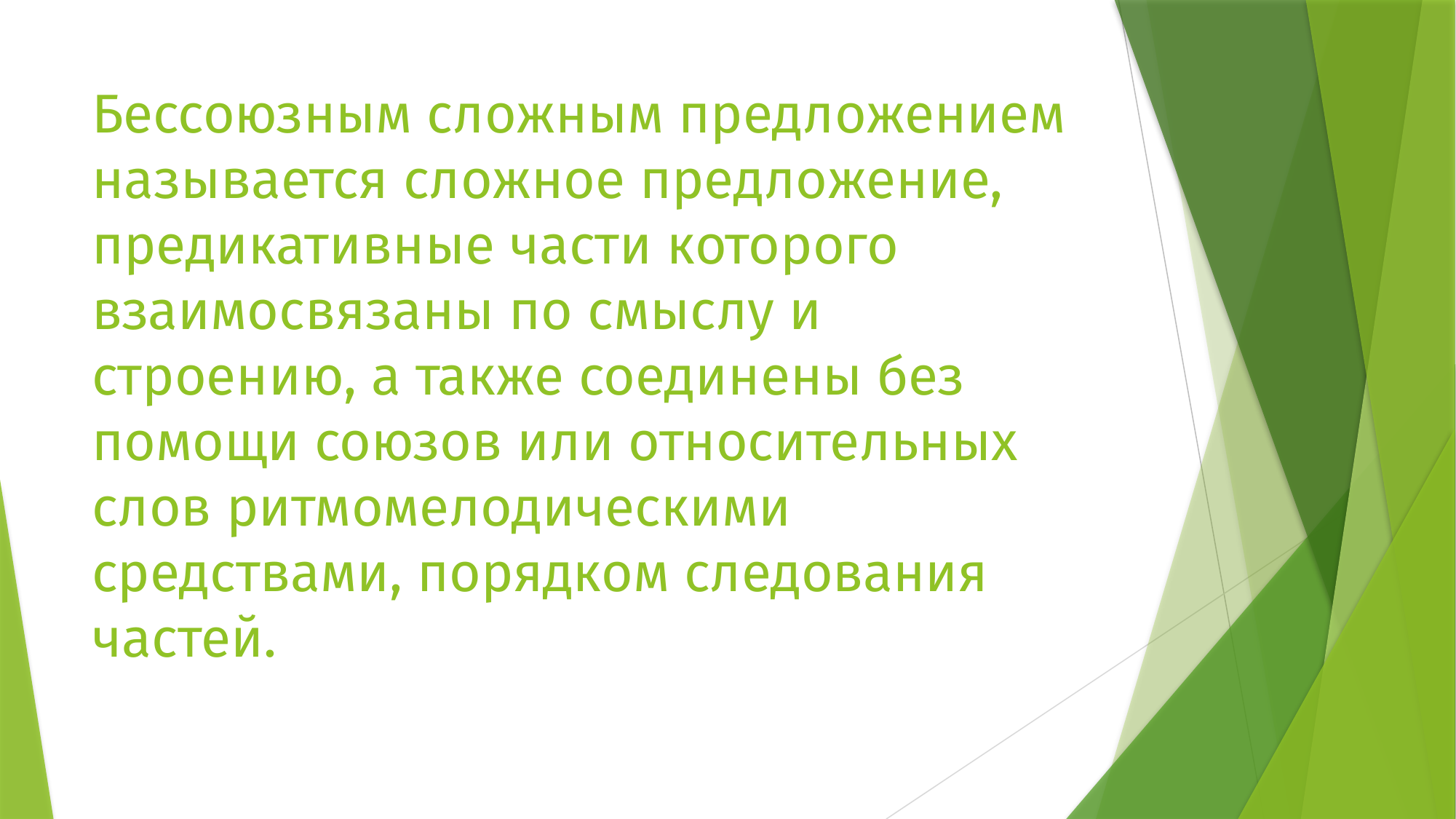

# Бессоюзным сложным предложением называется сложное предложение, предикативные части которого взаимосвязаны по смыслу и строению, а также соединены без помощи союзов или относительных слов ритмомелодическими средствами, порядком следования частей.